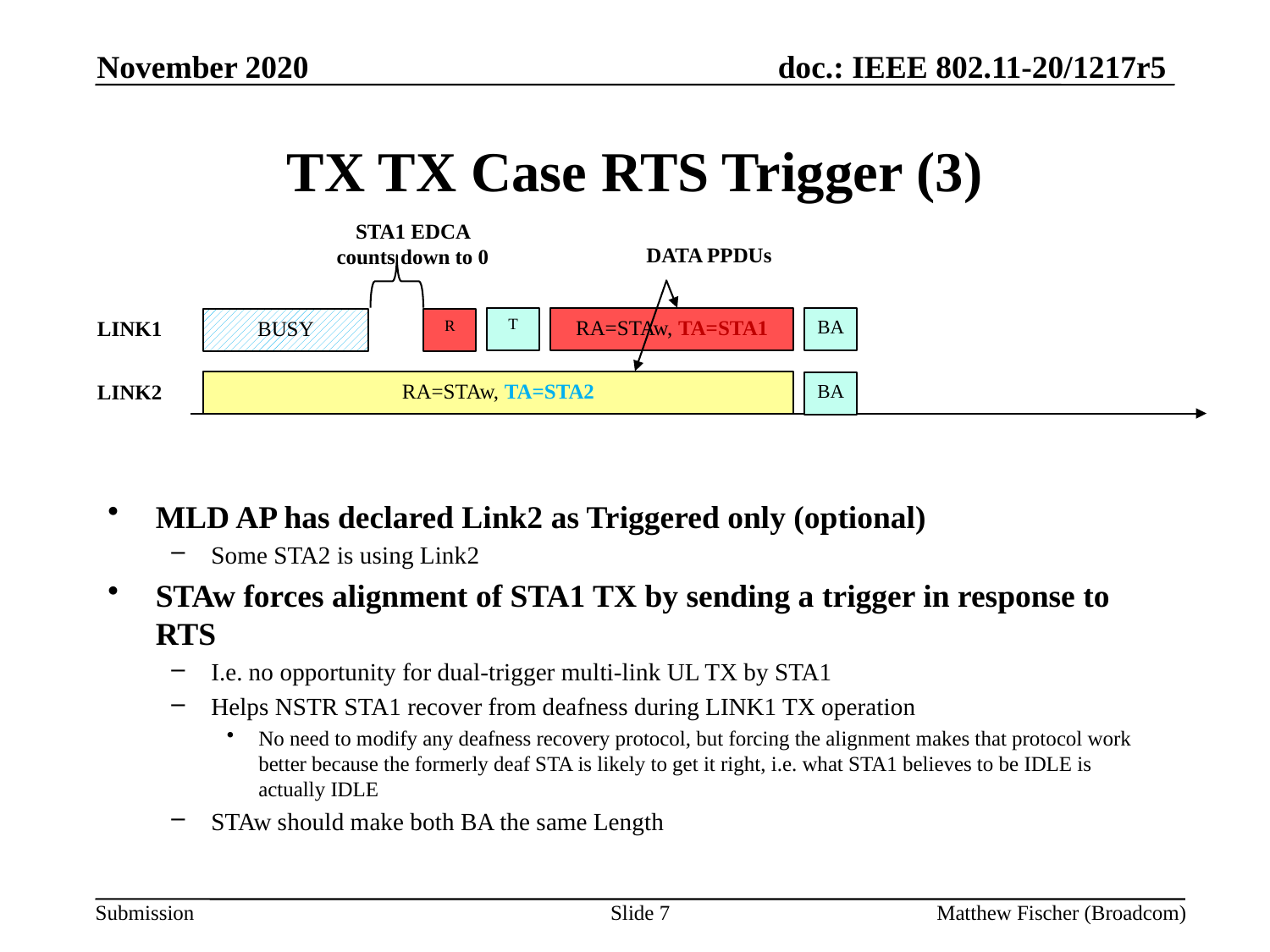

November 2020
# TX TX Case RTS Trigger (3)
STA1 EDCA counts down to 0
DATA PPDUs

T
RA=STAw, TA=STA1
BA
LINK1
BUSY
R
RA=STAw, TA=STA2
LINK2
BA
MLD AP has declared Link2 as Triggered only (optional)
Some STA2 is using Link2
STAw forces alignment of STA1 TX by sending a trigger in response to RTS
I.e. no opportunity for dual-trigger multi-link UL TX by STA1
Helps NSTR STA1 recover from deafness during LINK1 TX operation
No need to modify any deafness recovery protocol, but forcing the alignment makes that protocol work better because the formerly deaf STA is likely to get it right, i.e. what STA1 believes to be IDLE is actually IDLE
STAw should make both BA the same Length
Slide 7
Matthew Fischer (Broadcom)